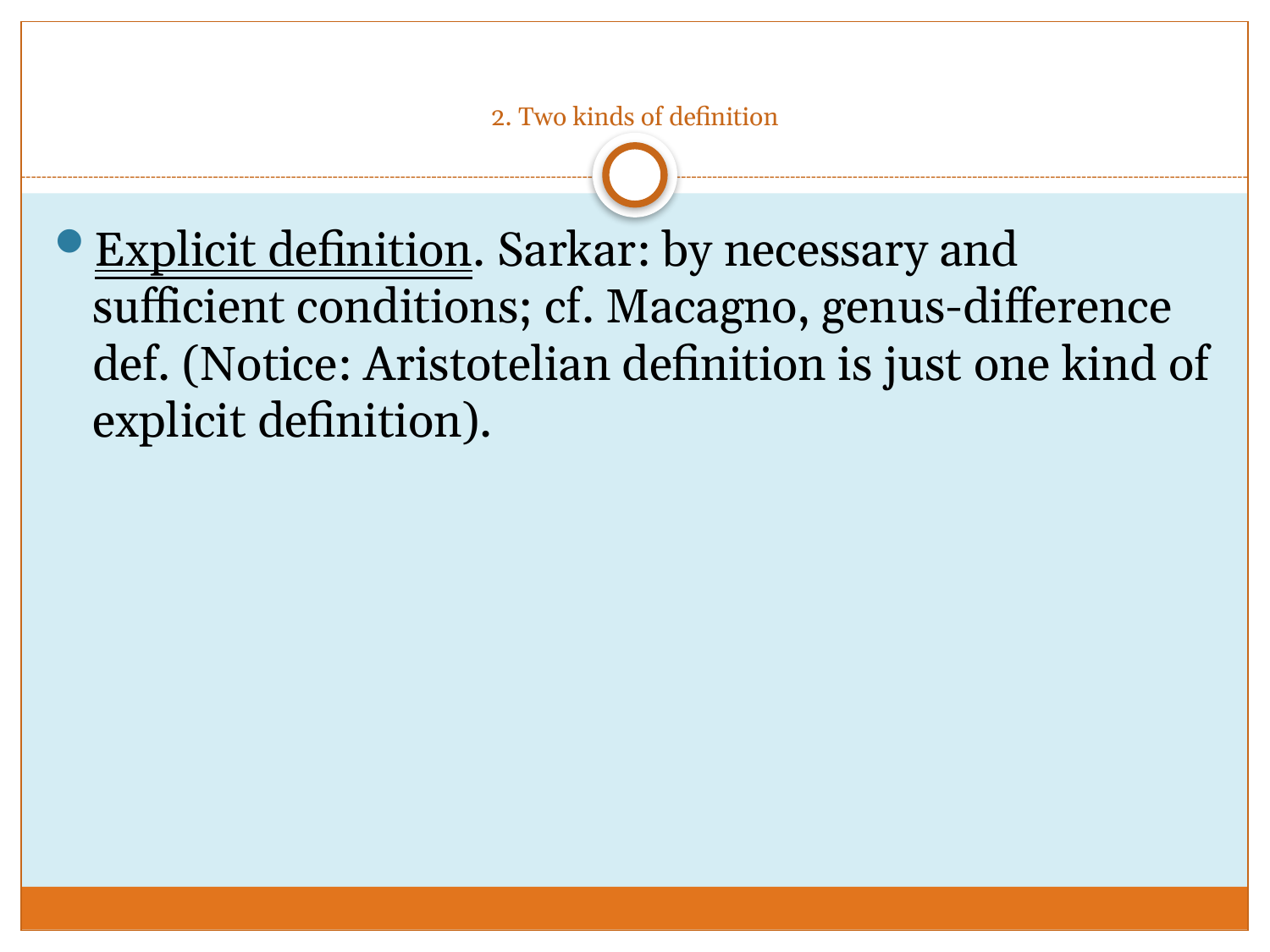

# 2. Two kinds of definition
Explicit definition. Sarkar: by necessary and sufficient conditions; cf. Macagno, genus-difference def. (Notice: Aristotelian definition is just one kind of explicit definition).